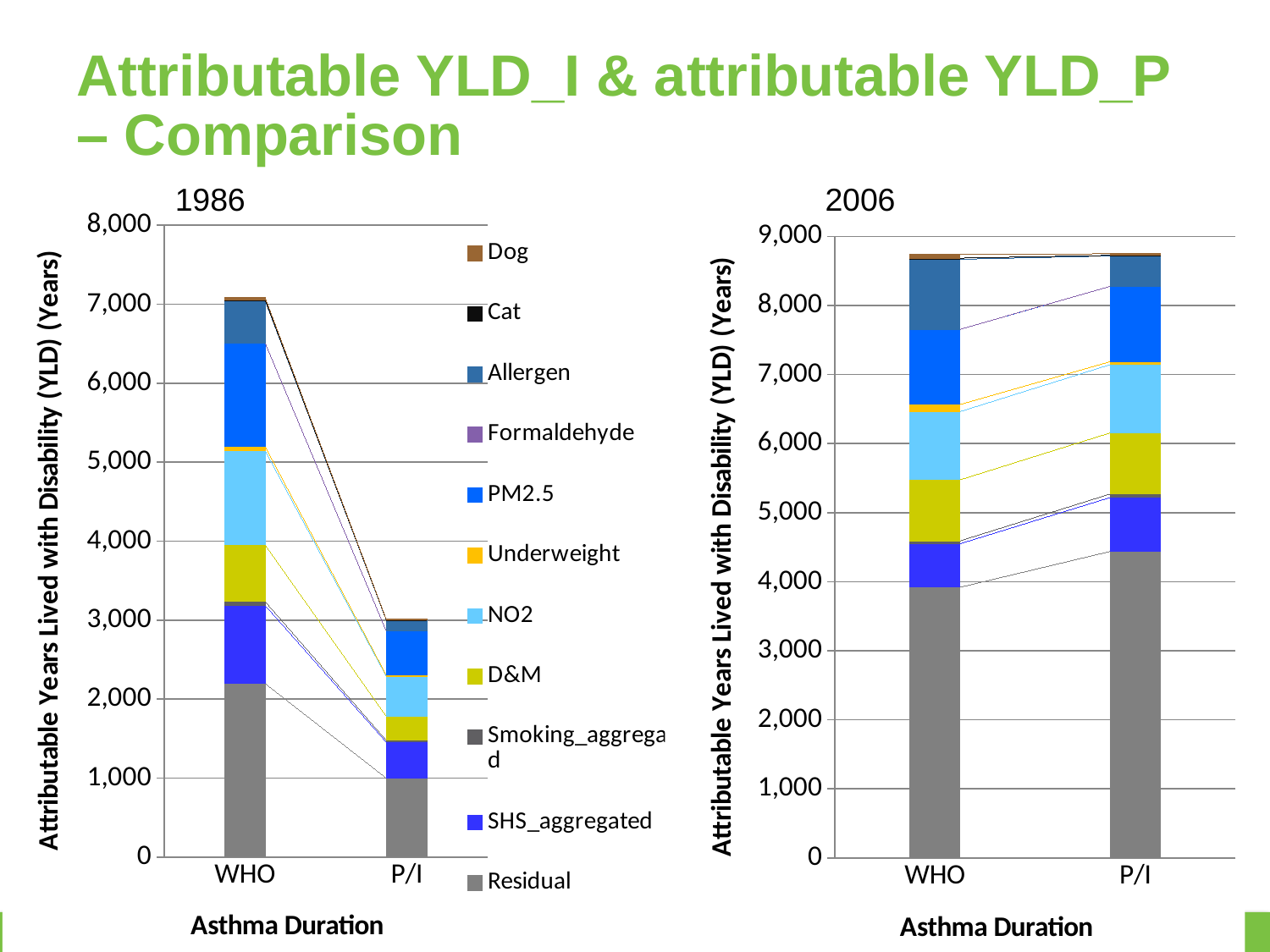

# Attributable YLD_I & attributable YLD_P – Comparison

### Chart

| Category | Residual | SHS_aggregated | Smoking_aggregated | D&M | NO2 | Underweight | PM2.5 | Formaldehyde | Allergen | Cat | Dog |
|---|---|---|---|---|---|---|---|---|---|---|---|
| WHO | 2198.1097860256723 | 989.8761941848487 | 49.10926263487468 | 716.1403774619018 | 1192.8311811399872 | 53.656330417772836 | 1310.065038960744 | 0.037047403882679686 | 535.3638187470385 | 9.140093826856573 | 28.67086919642 |
| P/I | 1000.2320530888501 | 454.89499951174315 | 22.52344669317528 | 304.1822177610731 | 506.6576966092438 | 13.423535800563231 | 556.4530384038088 | 0.0034124397704780184 | 140.3593991008659 | 2.3658999419614637 | 7.424300648944479 |
1986

### Chart

| Category | Residual | SHS_aggregated | Smoking_aggregated | D&M | NO2 | Underweight | PM2.5 | Formaldehyde | Allergen | Cat | Dog |
|---|---|---|---|---|---|---|---|---|---|---|---|
| WHO | 3918.9778778285618 | 631.6230246746258 | 42.18096975441772 | 883.3307951056969 | 987.6115348669668 | 102.75838326350573 | 1088.2890976938788 | 0.22112881620248992 | 1012.4432797728207 | 16.70502448558829 | 52.45888373773465 |
| P/I | 4438.908455881439 | 781.6097762255806 | 50.89802933885406 | 884.4551041551642 | 988.8685731046932 | 43.25134109265091 | 1089.6742789733648 | 0.02868171488360608 | 439.37242249150364 | 7.407559669877389 | 23.245777351988757 |
2006